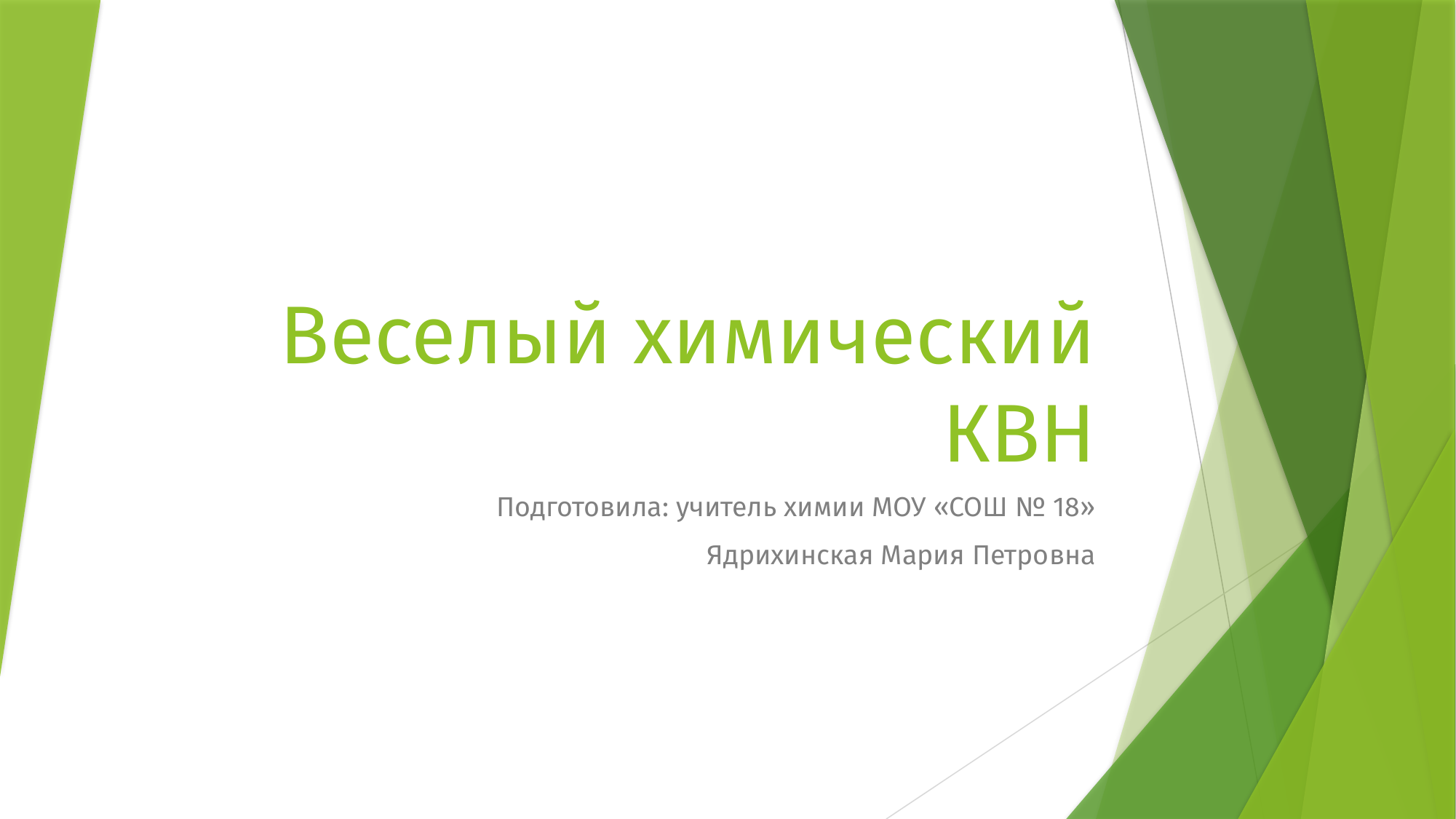

# Веселый химический КВН
Подготовила: учитель химии МОУ «СОШ № 18»
Ядрихинская Мария Петровна